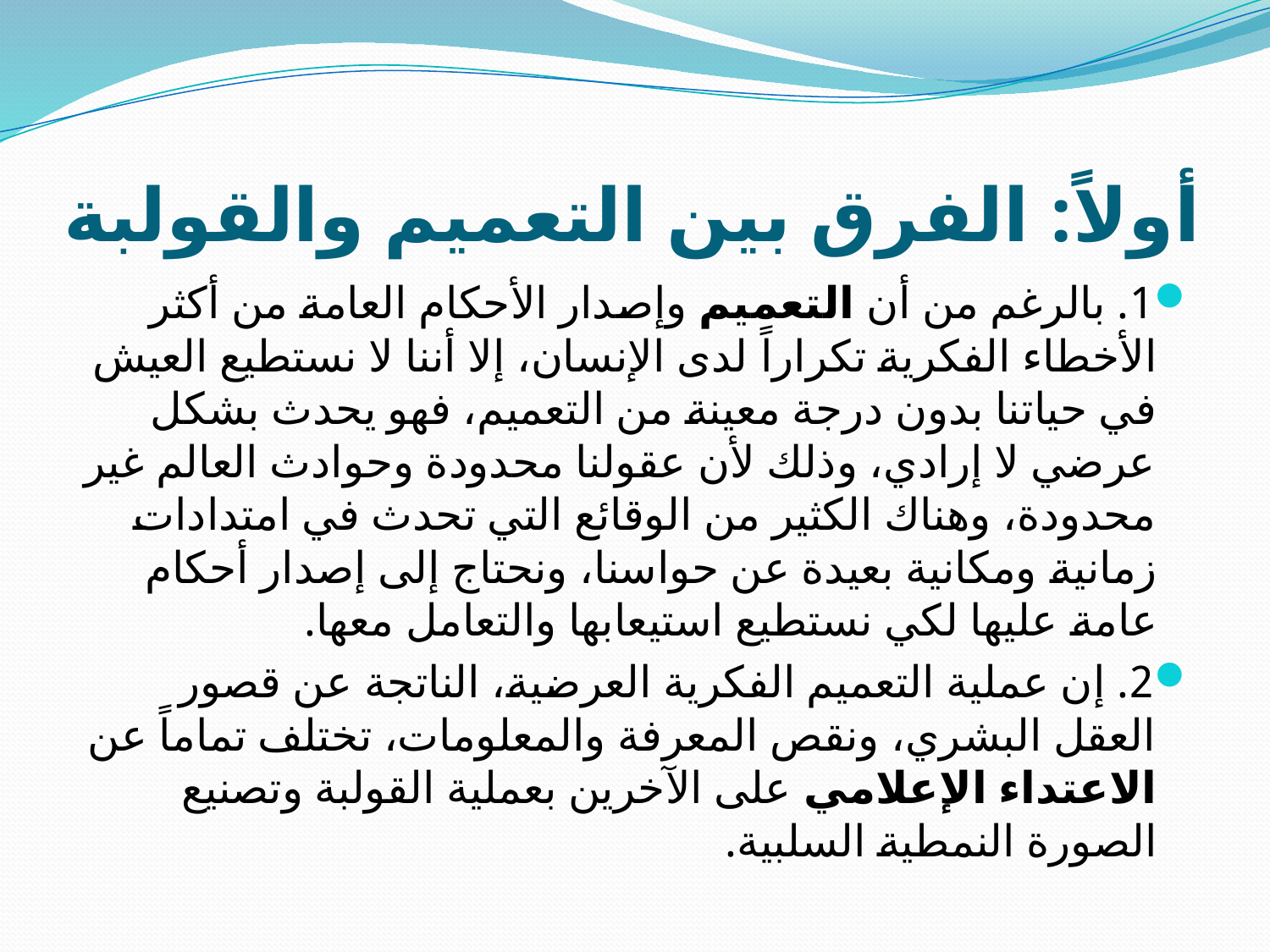

# أولاً: الفرق بين التعميم والقولبة
1. بالرغم من أن التعميم وإصدار الأحكام العامة من أكثر الأخطاء الفكرية تكراراً لدى الإنسان، إلا أننا لا نستطيع العيش في حياتنا بدون درجة معينة من التعميم، فهو يحدث بشكل عرضي لا إرادي، وذلك لأن عقولنا محدودة وحوادث العالم غير محدودة، وهناك الكثير من الوقائع التي تحدث في امتدادات زمانية ومكانية بعيدة عن حواسنا، ونحتاج إلى إصدار أحكام عامة عليها لكي نستطيع استيعابها والتعامل معها.
2. إن عملية التعميم الفكرية العرضية، الناتجة عن قصور العقل البشري، ونقص المعرفة والمعلومات، تختلف تماماً عن الاعتداء الإعلامي على الآخرين بعملية القولبة وتصنيع الصورة النمطية السلبية.